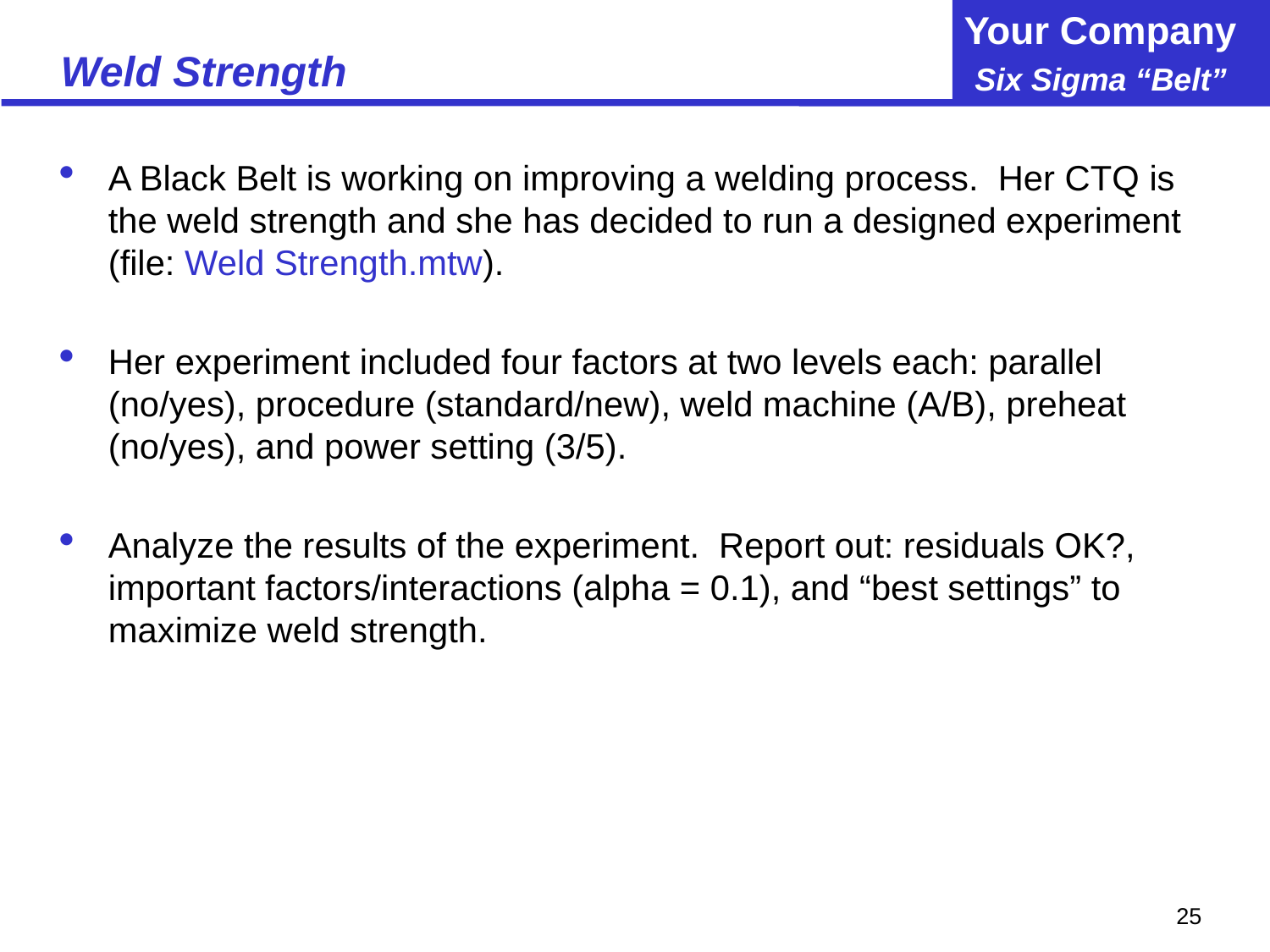

# Weld Strength
A Black Belt is working on improving a welding process.  Her CTQ is the weld strength and she has decided to run a designed experiment (file: Weld Strength.mtw).

Her experiment included four factors at two levels each: parallel (no/yes), procedure (standard/new), weld machine (A/B), preheat (no/yes), and power setting (3/5).

Analyze the results of the experiment.  Report out: residuals OK?, important factors/interactions (alpha = 0.1), and “best settings” to maximize weld strength.